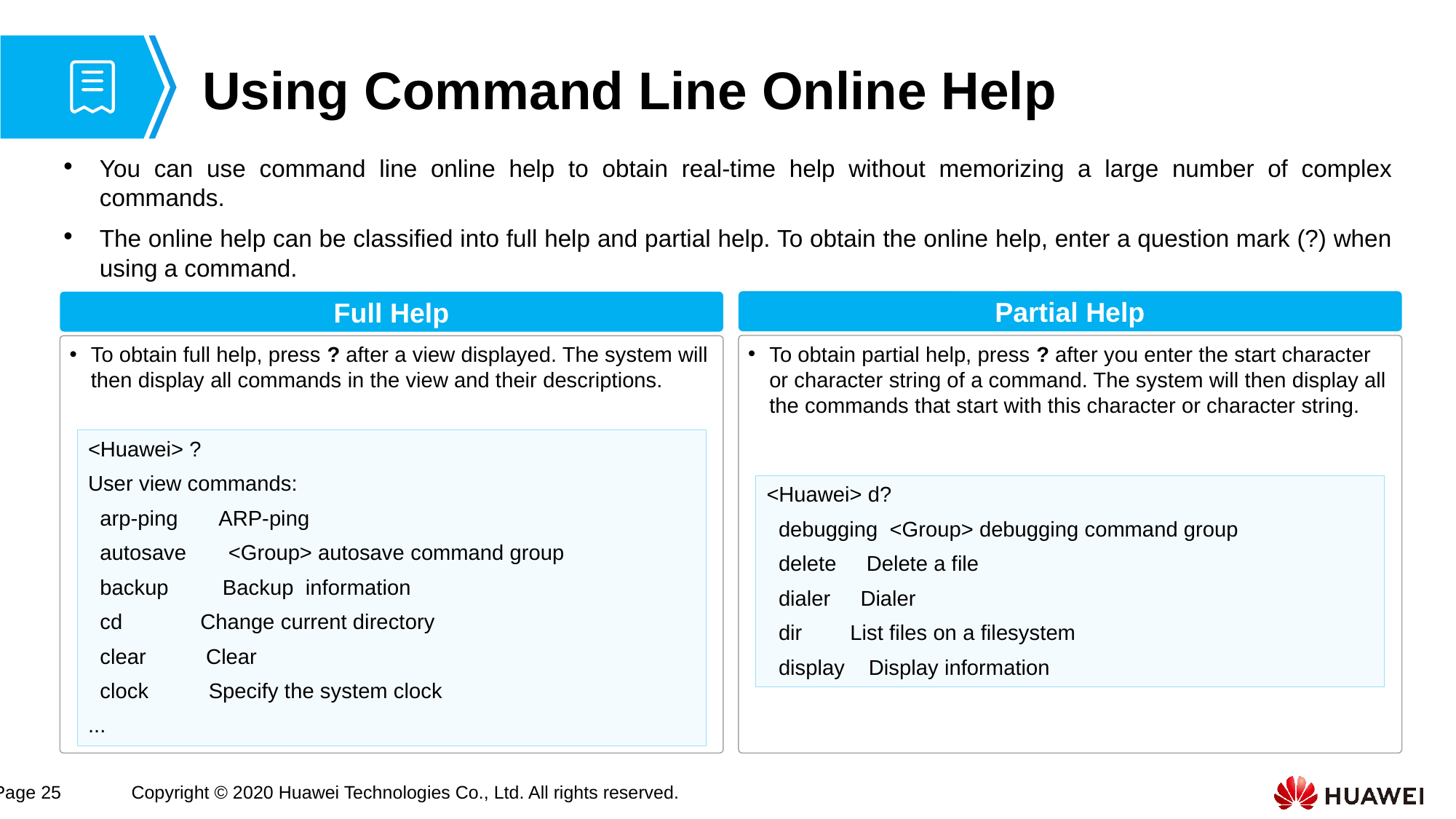

# Using Command Line Online Help
You can use command line online help to obtain real-time help without memorizing a large number of complex commands.
The online help can be classified into full help and partial help. To obtain the online help, enter a question mark (?) when using a command.
Partial Help
Full Help
To obtain partial help, press ? after you enter the start character or character string of a command. The system will then display all the commands that start with this character or character string.

To obtain full help, press ? after a view displayed. The system will then display all commands in the view and their descriptions.

<Huawei> ?
User view commands:
  arp-ping       ARP-ping
  autosave       <Group> autosave command group
  backup         Backup  information
  cd             Change current directory
  clear          Clear
  clock          Specify the system clock
...
<Huawei> d?
  debugging  <Group> debugging command group
  delete     Delete a file
  dialer     Dialer
  dir        List files on a filesystem
  display    Display information